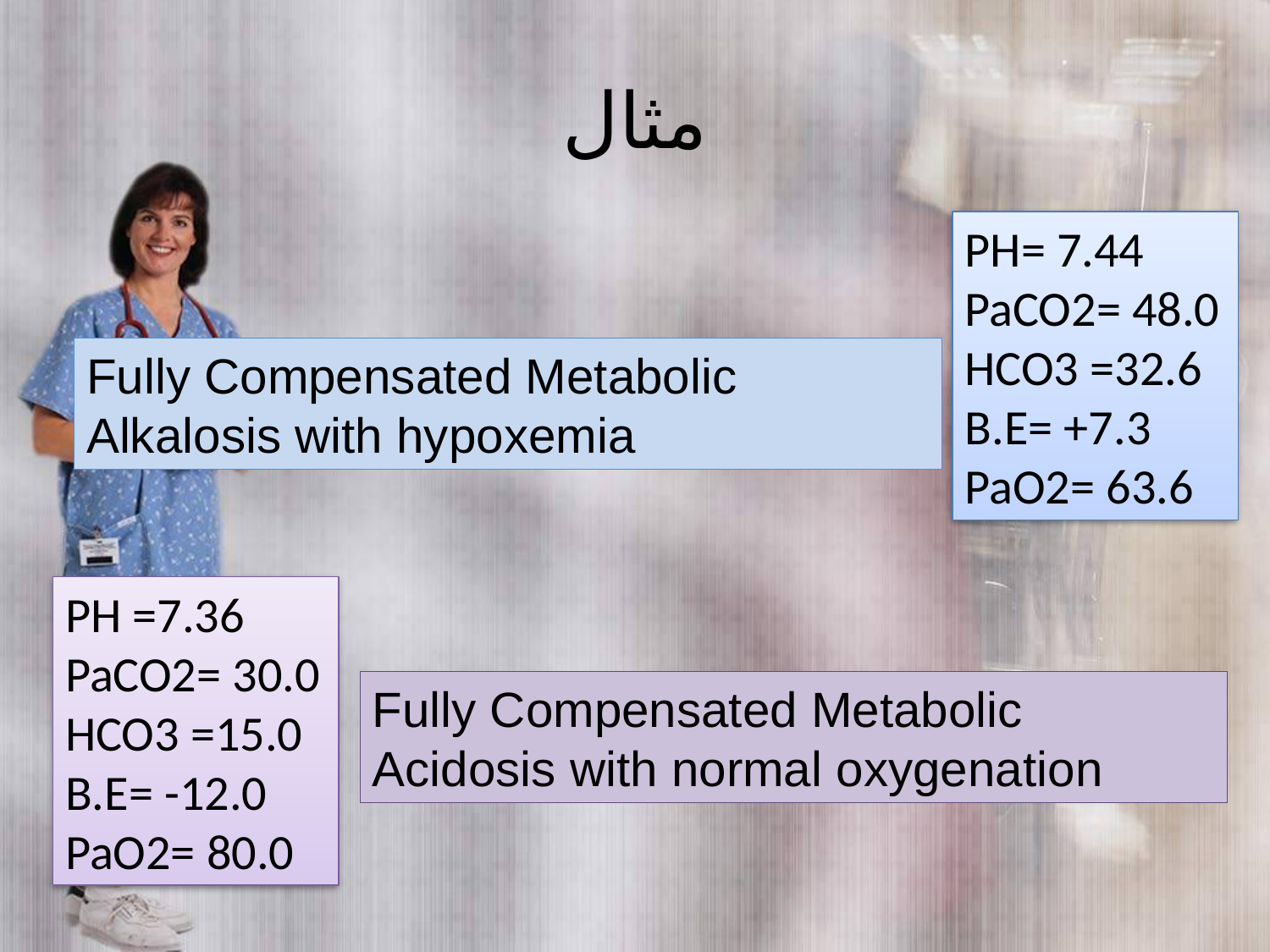

# مثال
PH= 7.44
PaCO2= 48.0
HCO3 =32.6
B.E= +7.3
PaO2= 63.6
Fully Compensated Metabolic Alkalosis with hypoxemia
PH =7.36
PaCO2= 30.0
HCO3 =15.0
B.E= -12.0
PaO2= 80.0
Fully Compensated Metabolic Acidosis with normal oxygenation